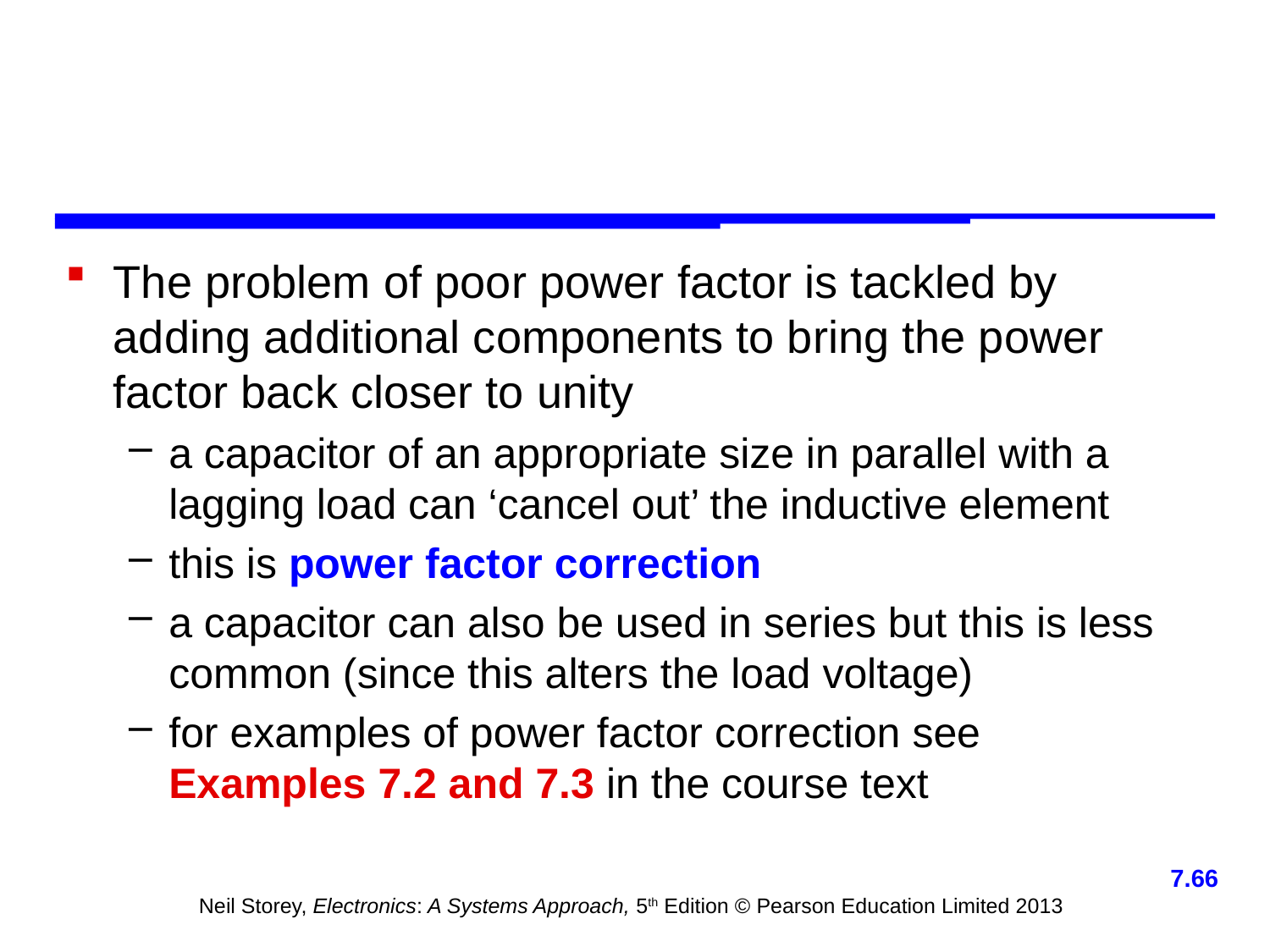

The problem of poor power factor is tackled by adding additional components to bring the power factor back closer to unity
a capacitor of an appropriate size in parallel with a lagging load can ‘cancel out’ the inductive element
this is power factor correction
a capacitor can also be used in series but this is less common (since this alters the load voltage)
for examples of power factor correction see
Examples 7.2 and 7.3 in the course text